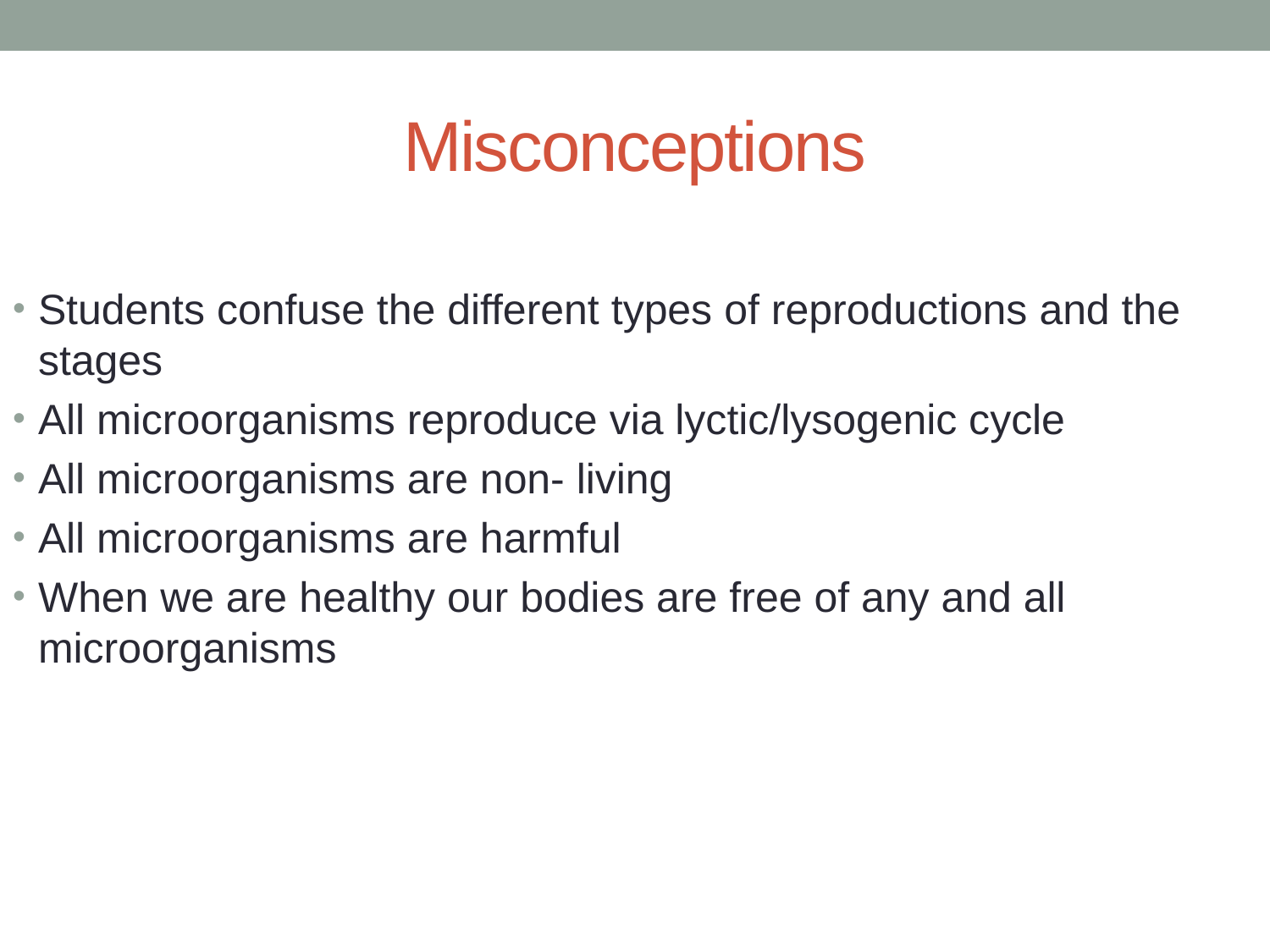

# Misconceptions
Students confuse the different types of reproductions and the stages
All microorganisms reproduce via lyctic/lysogenic cycle
All microorganisms are non- living
All microorganisms are harmful
When we are healthy our bodies are free of any and all microorganisms